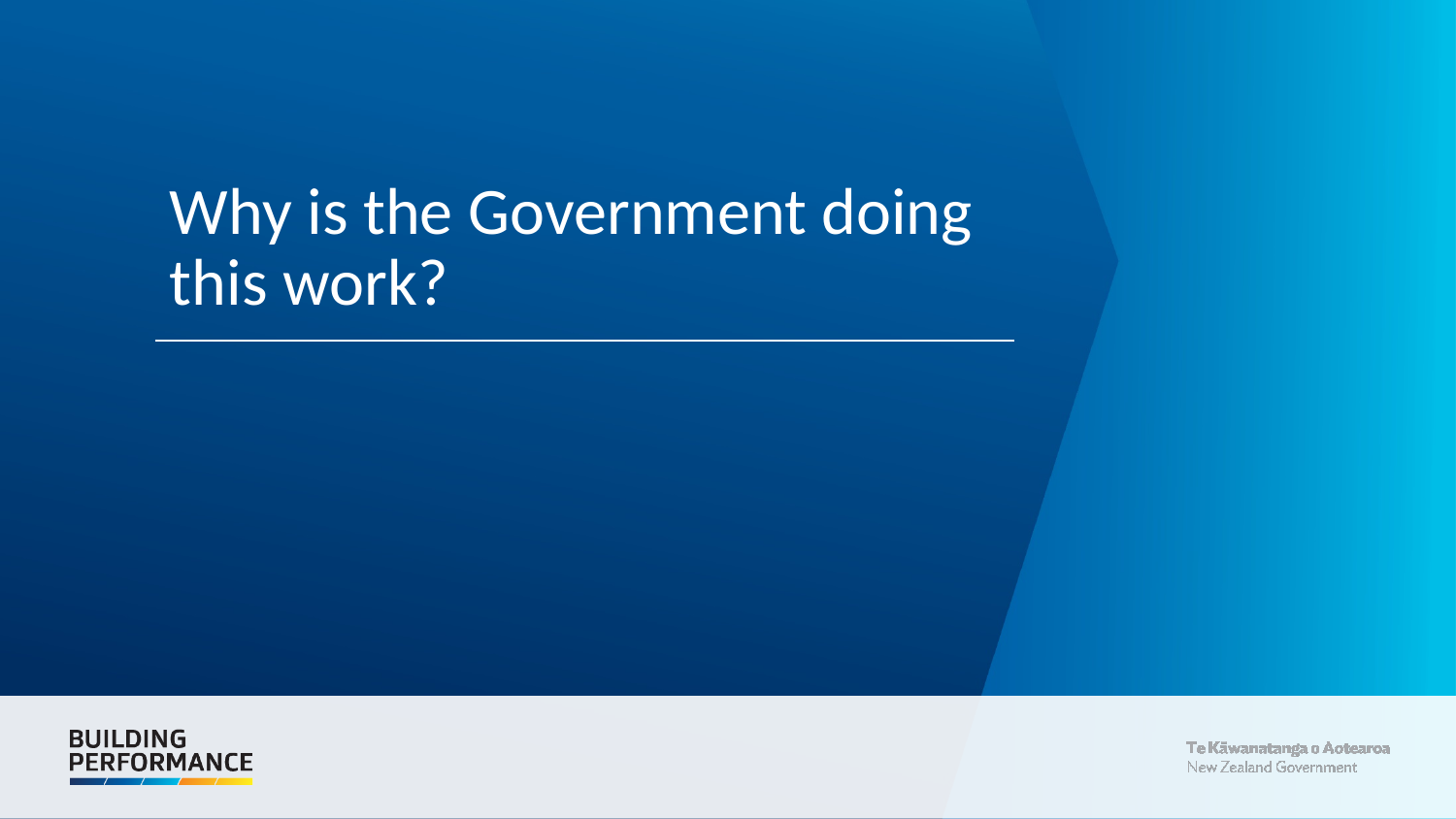

# Why is the Government doing this work?